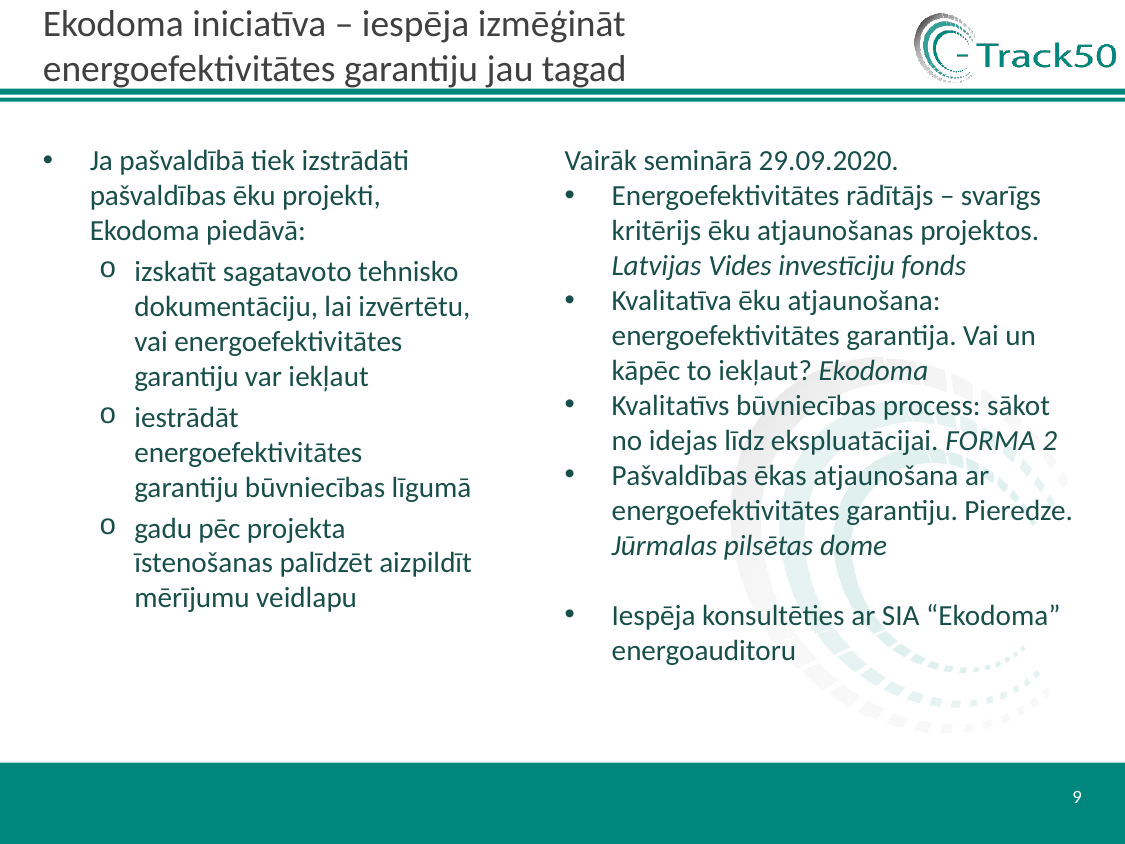

# Ekodoma iniciatīva – iespēja izmēģināt energoefektivitātes garantiju jau tagad
Vairāk seminārā 29.09.2020.
Energoefektivitātes rādītājs – svarīgs kritērijs ēku atjaunošanas projektos. Latvijas Vides investīciju fonds
Kvalitatīva ēku atjaunošana: energoefektivitātes garantija. Vai un kāpēc to iekļaut? Ekodoma
Kvalitatīvs būvniecības process: sākot no idejas līdz ekspluatācijai. FORMA 2
Pašvaldības ēkas atjaunošana ar energoefektivitātes garantiju. Pieredze. Jūrmalas pilsētas dome

Iespēja konsultēties ar SIA “Ekodoma” energoauditoru
Ja pašvaldībā tiek izstrādāti pašvaldības ēku projekti, Ekodoma piedāvā:
izskatīt sagatavoto tehnisko dokumentāciju, lai izvērtētu, vai energoefektivitātes garantiju var iekļaut
iestrādāt energoefektivitātes garantiju būvniecības līgumā
gadu pēc projekta īstenošanas palīdzēt aizpildīt mērījumu veidlapu

9